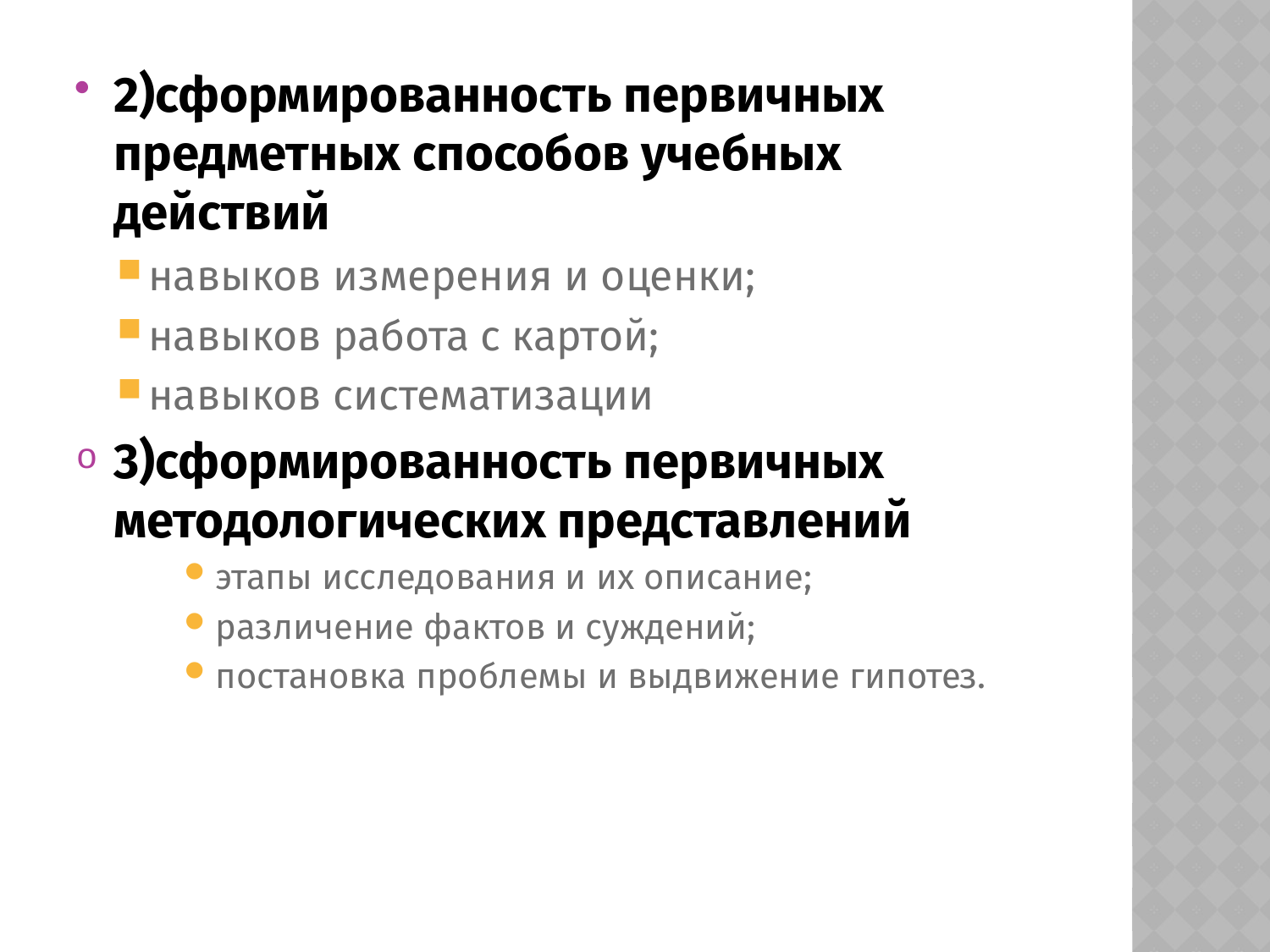

2)сформированность первичных предметных способов учебных действий
навыков измерения и оценки;
навыков работа с картой;
навыков систематизации
3)сформированность первичных методологических представлений
этапы исследования и их описание;
различение фактов и суждений;
постановка проблемы и выдвижение гипотез.